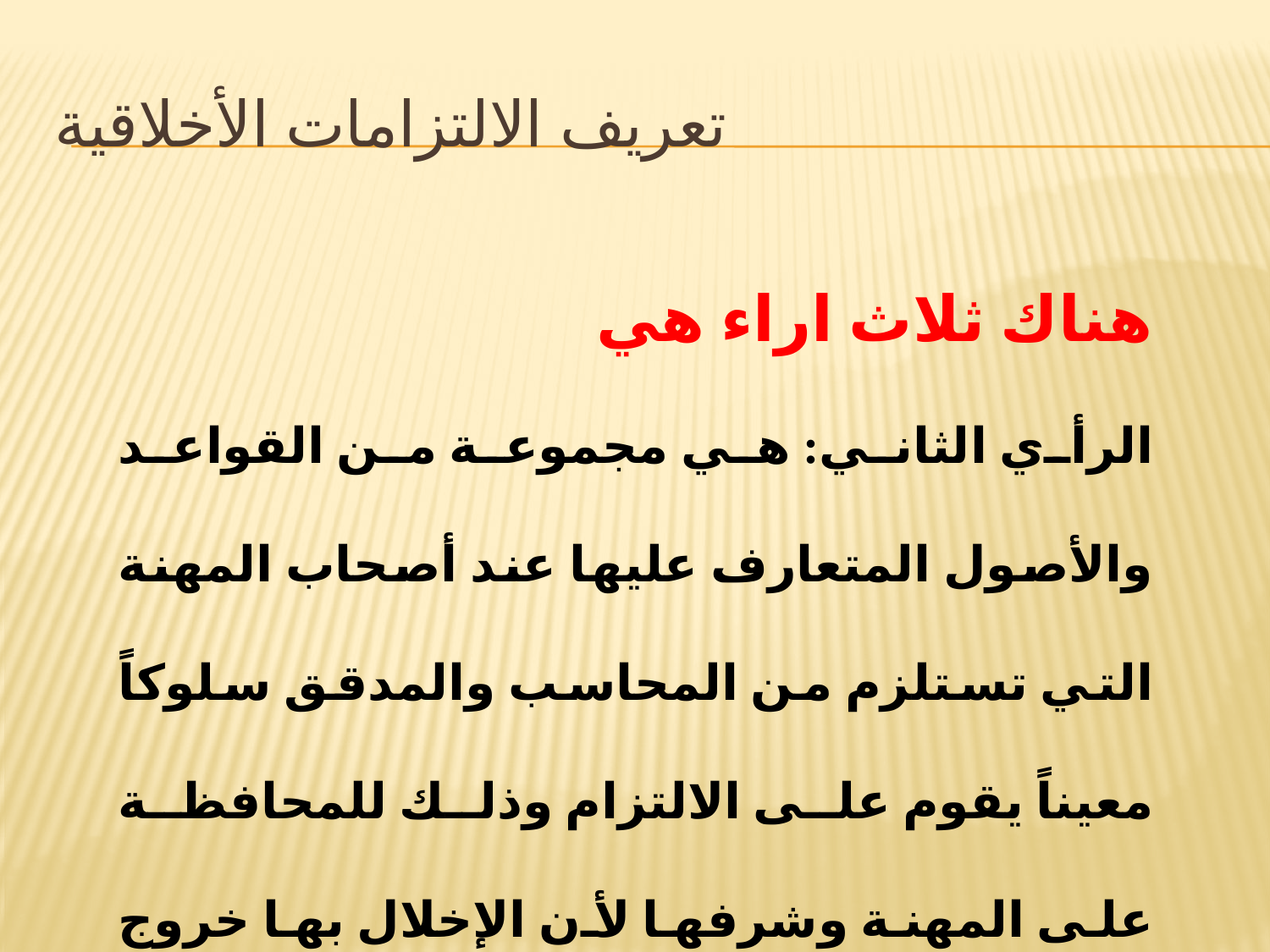

# تعريف الالتزامات الأخلاقية
هناك ثلاث اراء هي
الرأي الثاني: هي مجموعة من القواعد والأصول المتعارف عليها عند أصحاب المهنة التي تستلزم من المحاسب والمدقق سلوكاً معيناً يقوم على الالتزام وذلك للمحافظة على المهنة وشرفها لأن الإخلال بها خروج عنها وعن شرفها